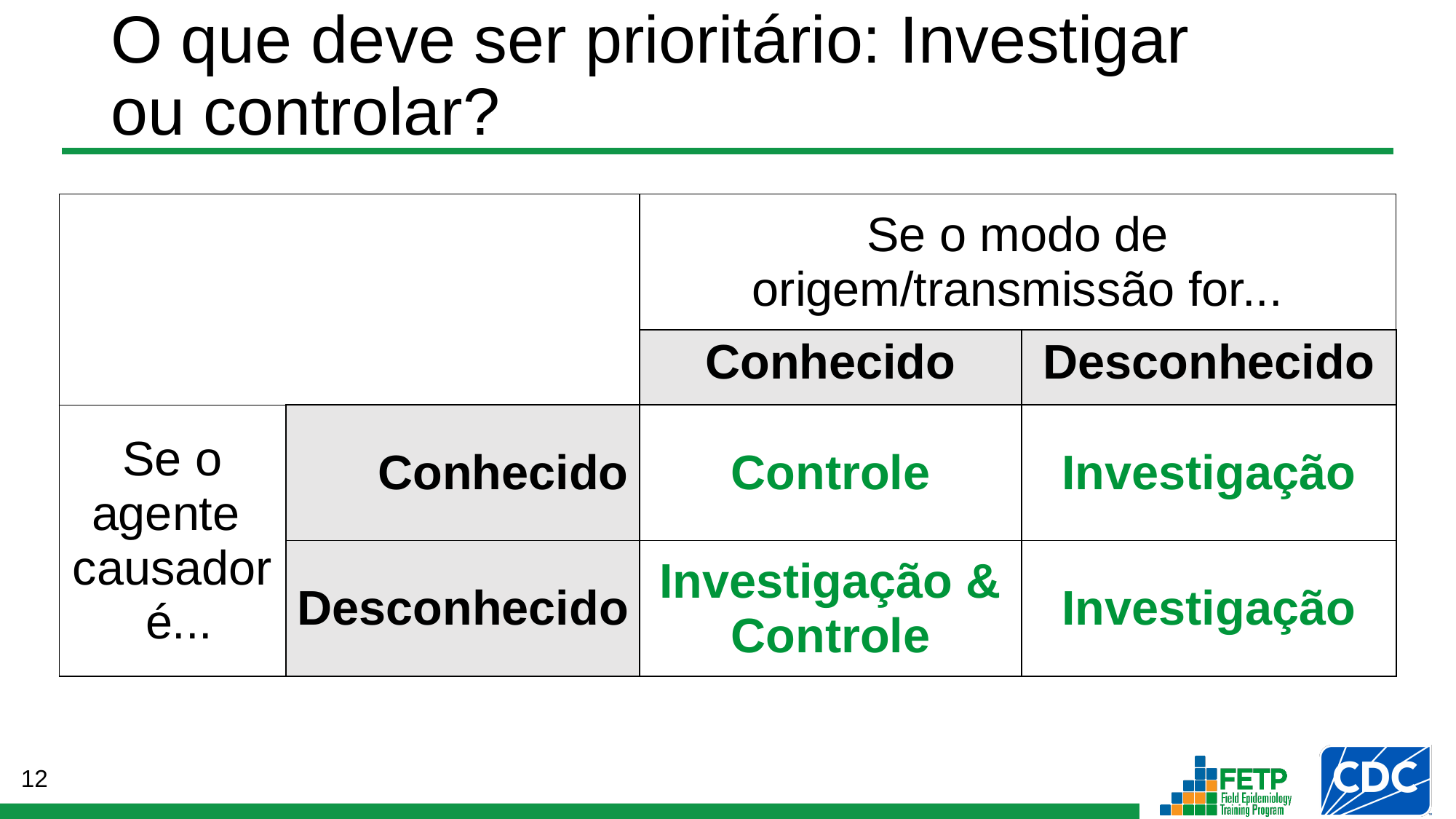

# O que deve ser prioritário: Investigar ou controlar?
|  |  | Se o modo de origem/transmissão for... |  |
| --- | --- | --- | --- |
|  |  | Conhecido | Desconhecido |
| Se o agente causador é... | Conhecido | Controle | Investigação |
|  | Desconhecido | Investigação & Controle | Investigação |